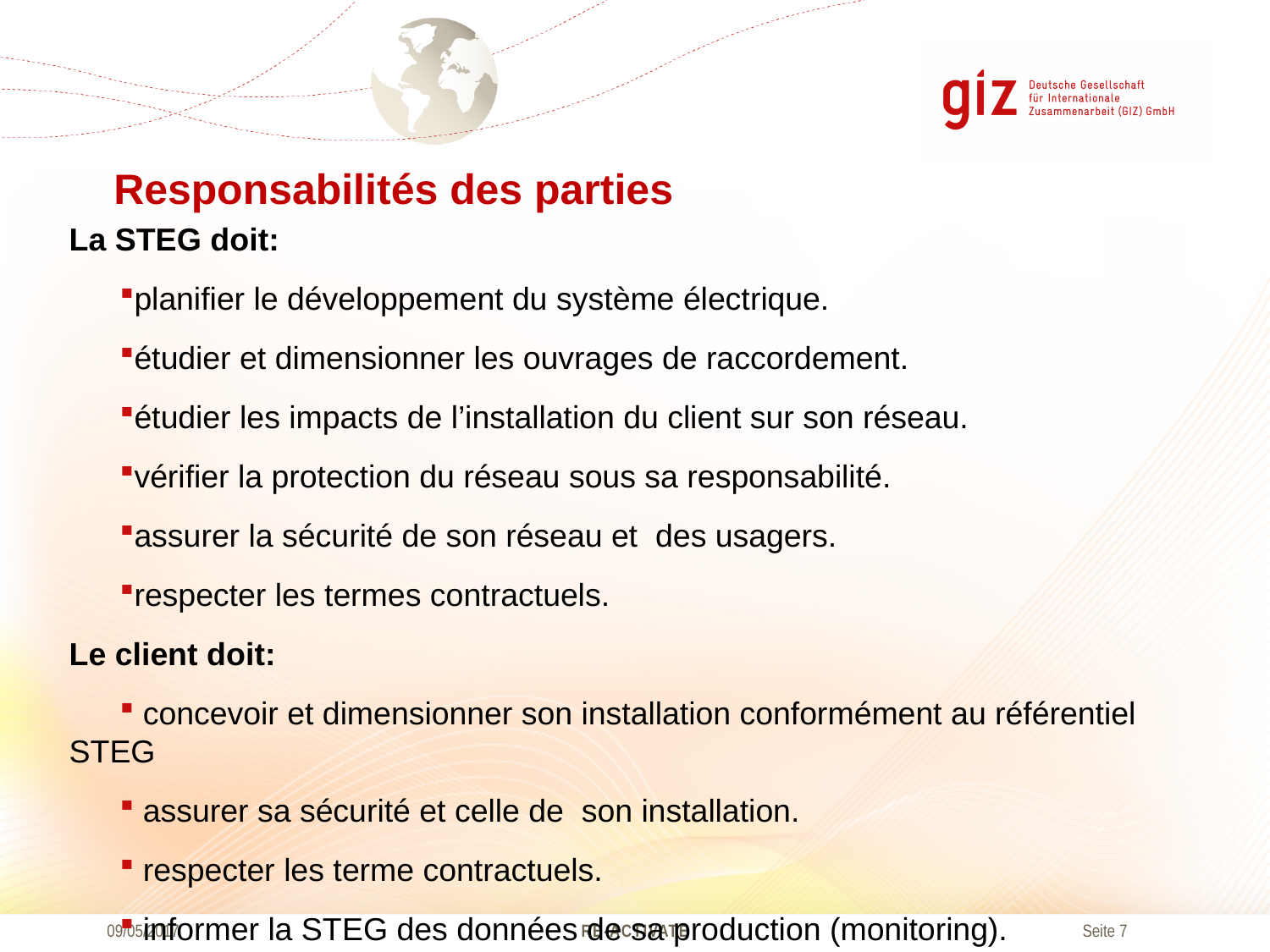

Responsabilités des parties
La STEG doit:
planifier le développement du système électrique.
étudier et dimensionner les ouvrages de raccordement.
étudier les impacts de l’installation du client sur son réseau.
vérifier la protection du réseau sous sa responsabilité.
assurer la sécurité de son réseau et  des usagers.
respecter les termes contractuels.
Le client doit:
 concevoir et dimensionner son installation conformément au référentiel STEG
 assurer sa sécurité et celle de  son installation.
 respecter les terme contractuels.
 informer la STEG des données de sa production (monitoring).

09/05/2017
RE-ACTIVATE